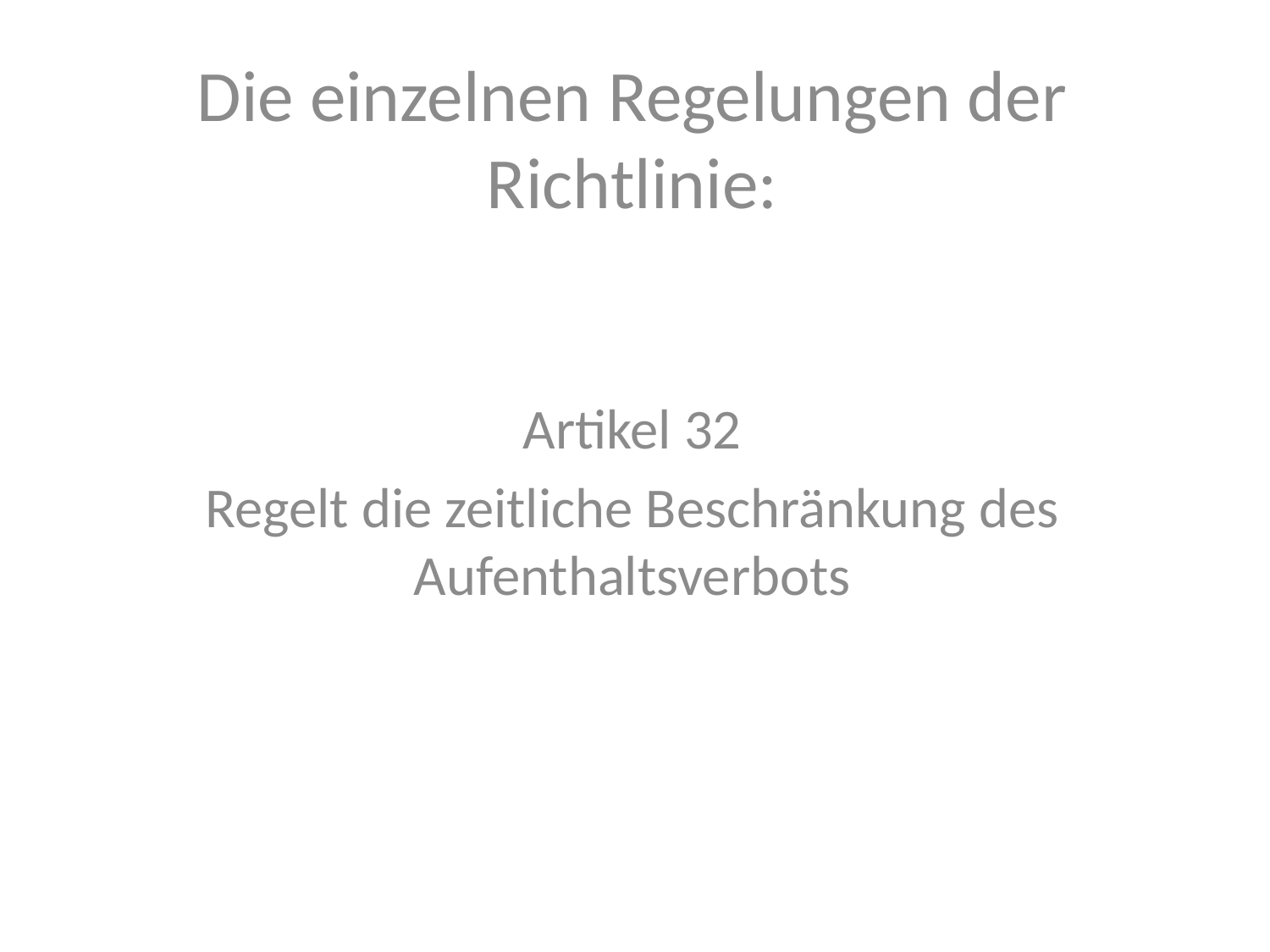

Die einzelnen Regelungen der Richtlinie:

Artikel 32
Regelt die zeitliche Beschränkung des Aufenthaltsverbots